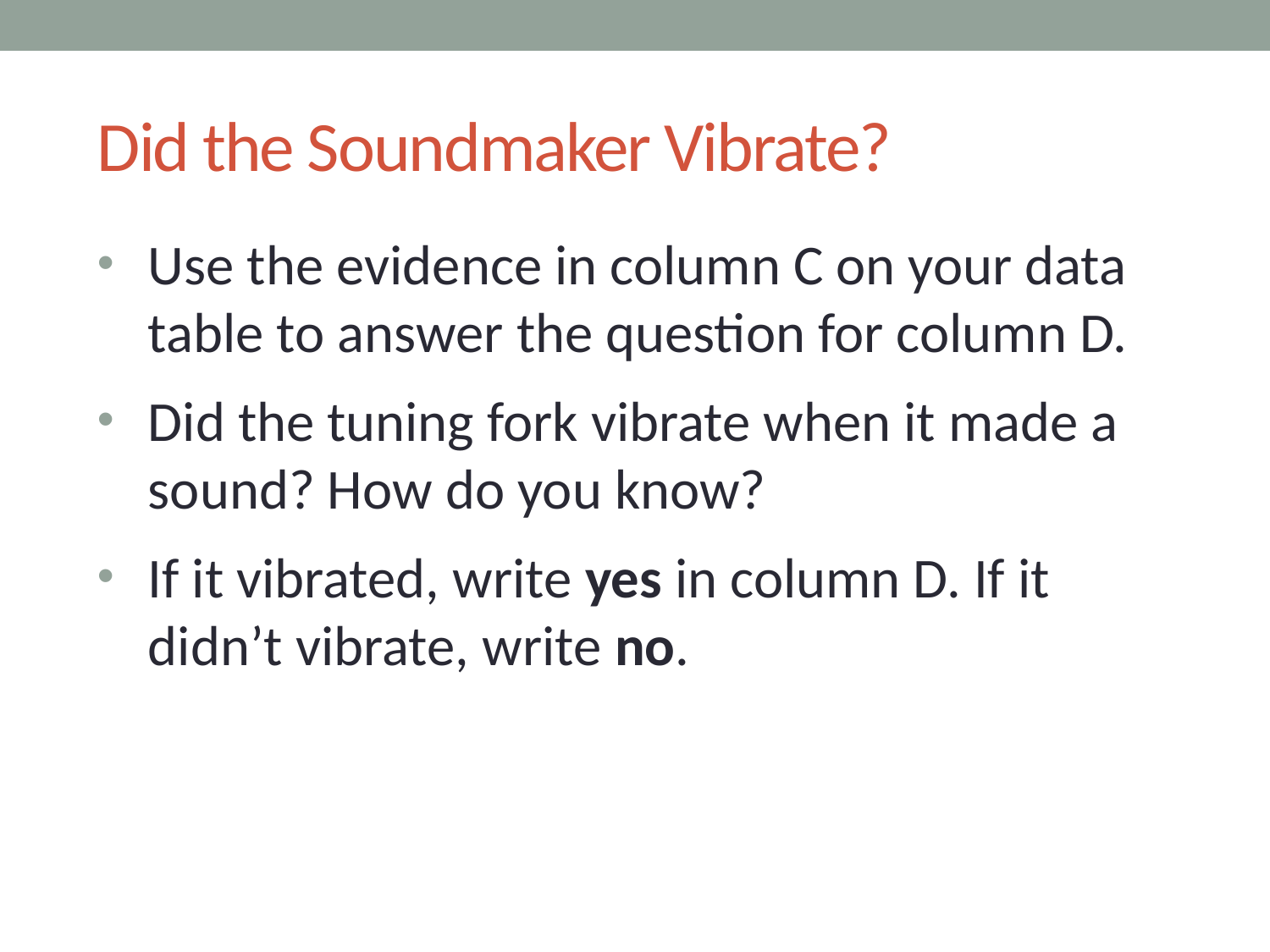

# Did the Soundmaker Vibrate?
Use the evidence in column C on your data table to answer the question for column D.
Did the tuning fork vibrate when it made a sound? How do you know?
If it vibrated, write yes in column D. If it didn’t vibrate, write no.